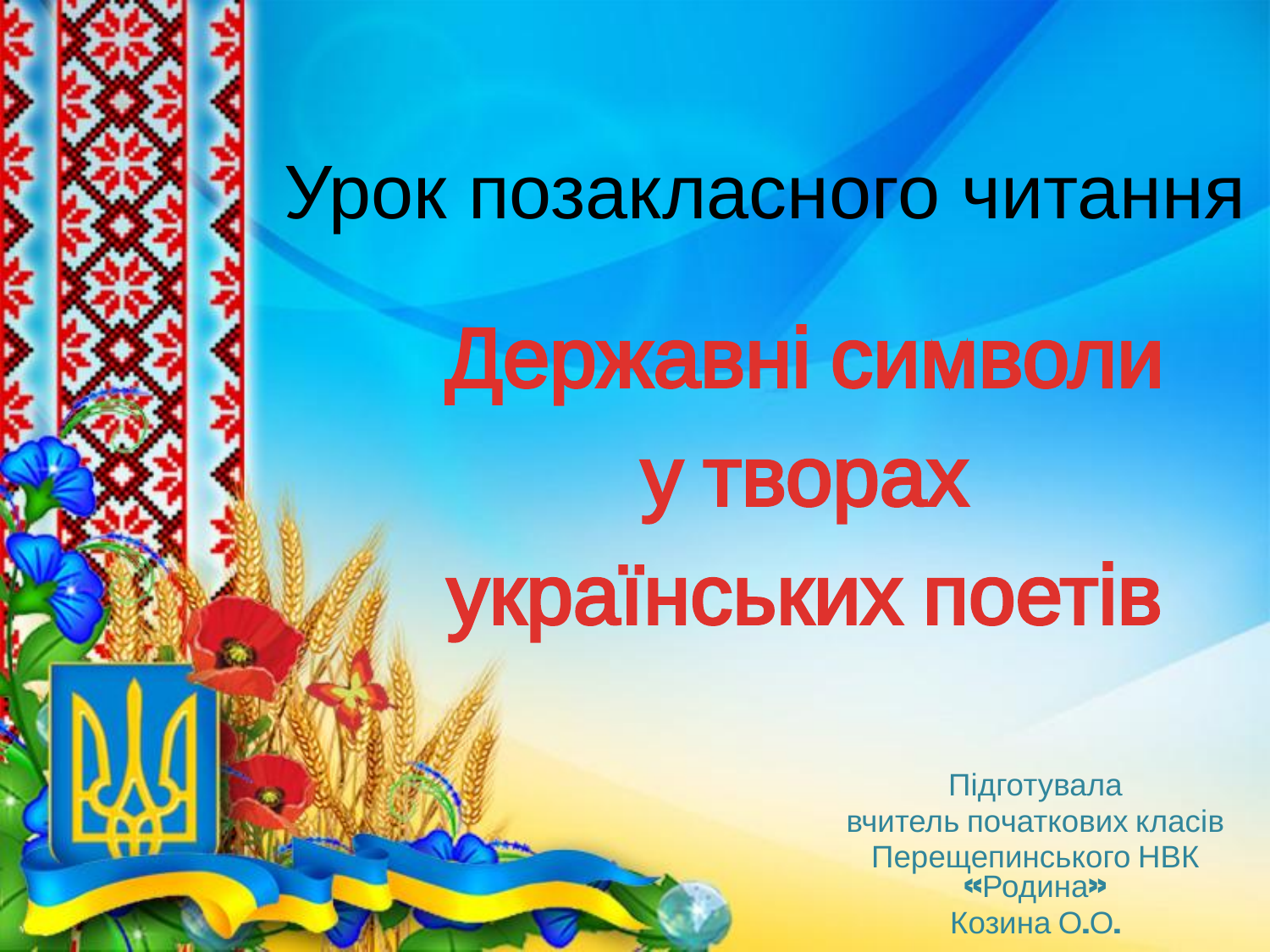

# Урок позакласного читання
Державні символи
у творах
українських поетів
Підготувала
вчитель початкових класів
Перещепинського НВК «Родина»
Козина О.О.